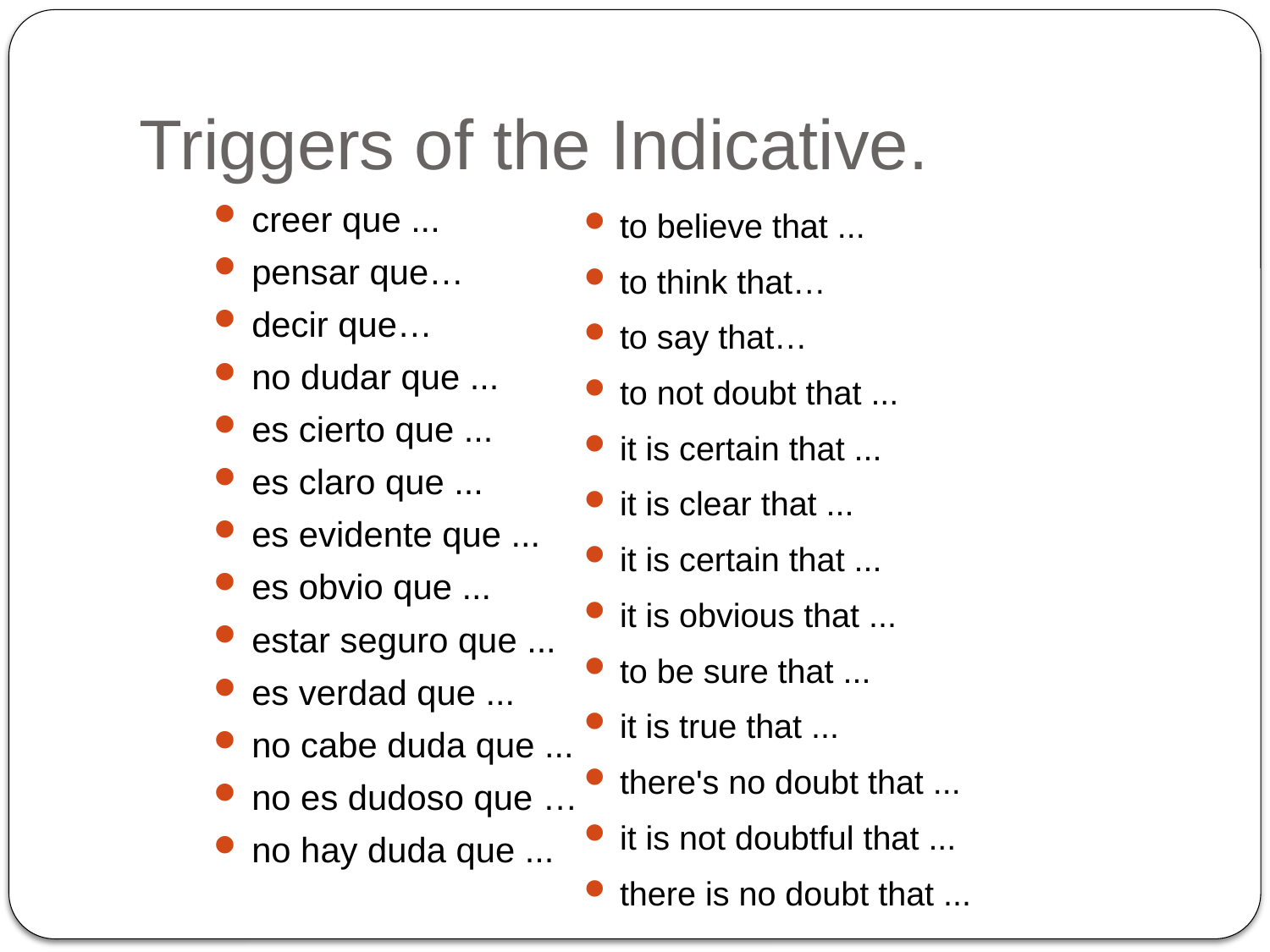

# Triggers of the Indicative.
creer que ...
pensar que…
decir que…
no dudar que ...
es cierto que ...
es claro que ...
es evidente que ...
es obvio que ...
estar seguro que ...
es verdad que ...
no cabe duda que ...
no es dudoso que …
no hay duda que ...
to believe that ...
to think that…
to say that…
to not doubt that ...
it is certain that ...
it is clear that ...
it is certain that ...
it is obvious that ...
to be sure that ...
it is true that ...
there's no doubt that ...
it is not doubtful that ...
there is no doubt that ...